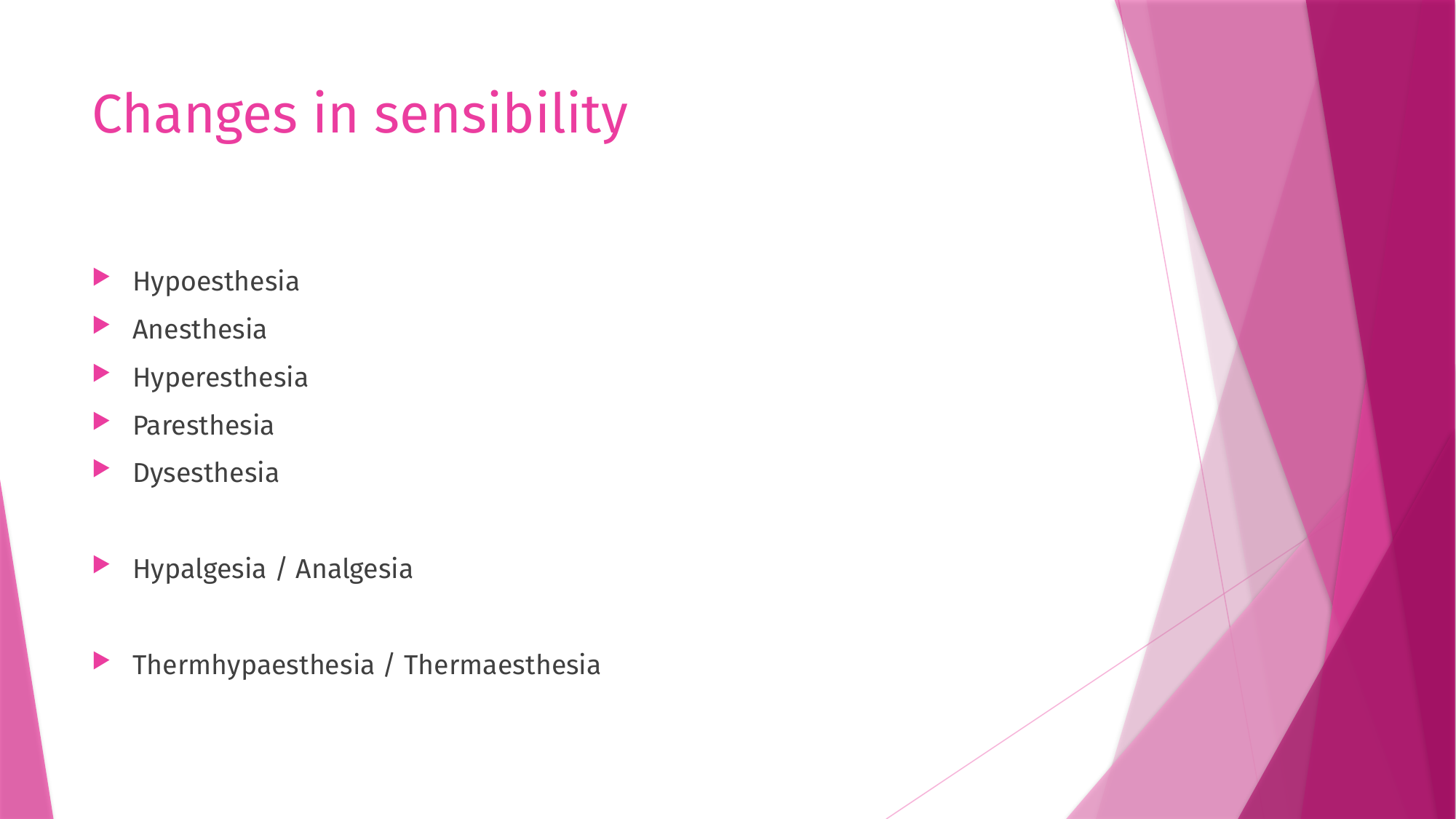

# Changes in sensibility
Hypoesthesia
Anesthesia
Hyperesthesia
Paresthesia
Dysesthesia

Hypalgesia / Analgesia

Thermhypaesthesia / Thermaesthesia